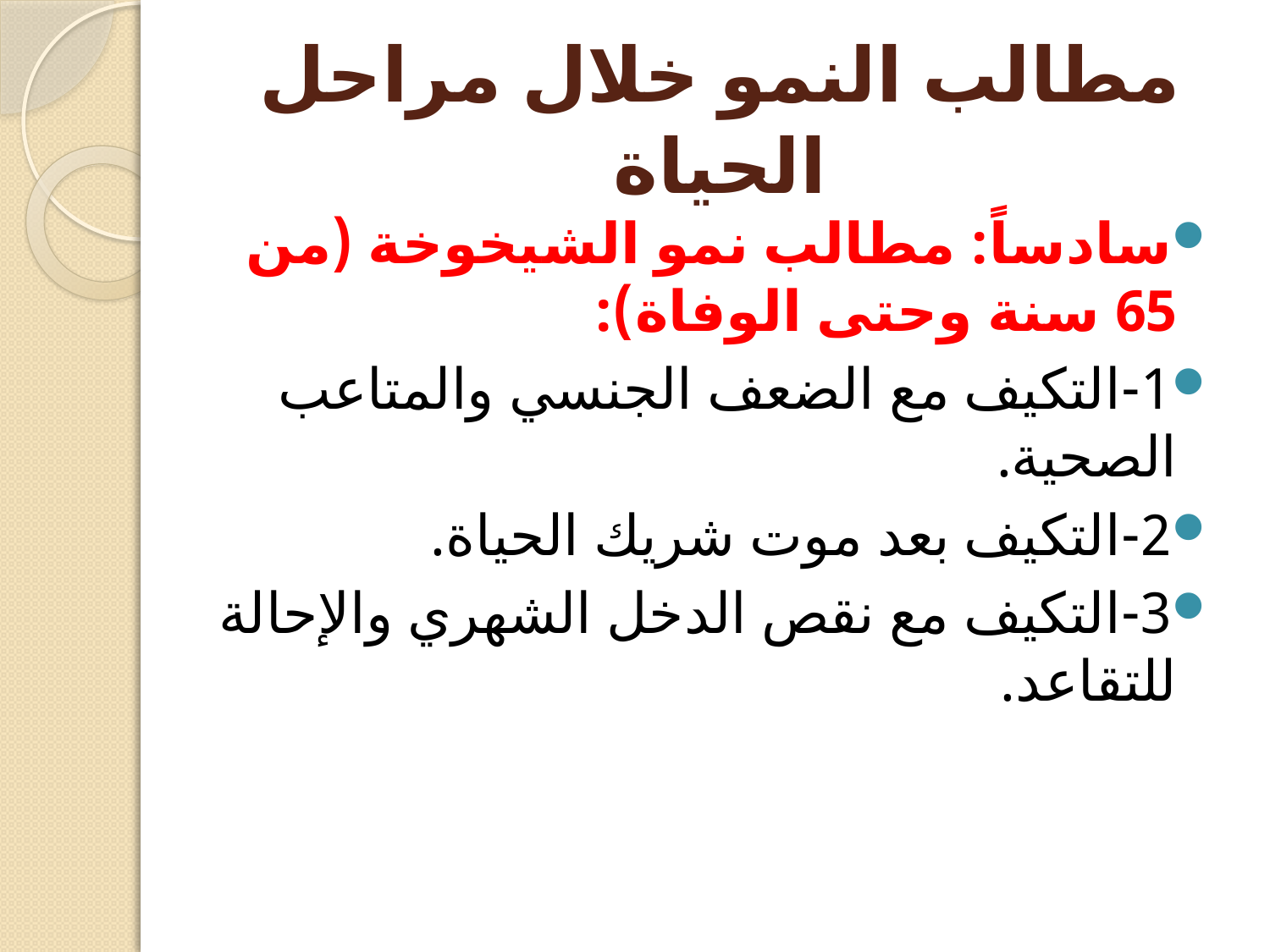

# مطالب النمو خلال مراحل الحياة
سادساً: مطالب نمو الشيخوخة (من 65 سنة وحتى الوفاة):
1-التكيف مع الضعف الجنسي والمتاعب الصحية.
2-التكيف بعد موت شريك الحياة.
3-التكيف مع نقص الدخل الشهري والإحالة للتقاعد.